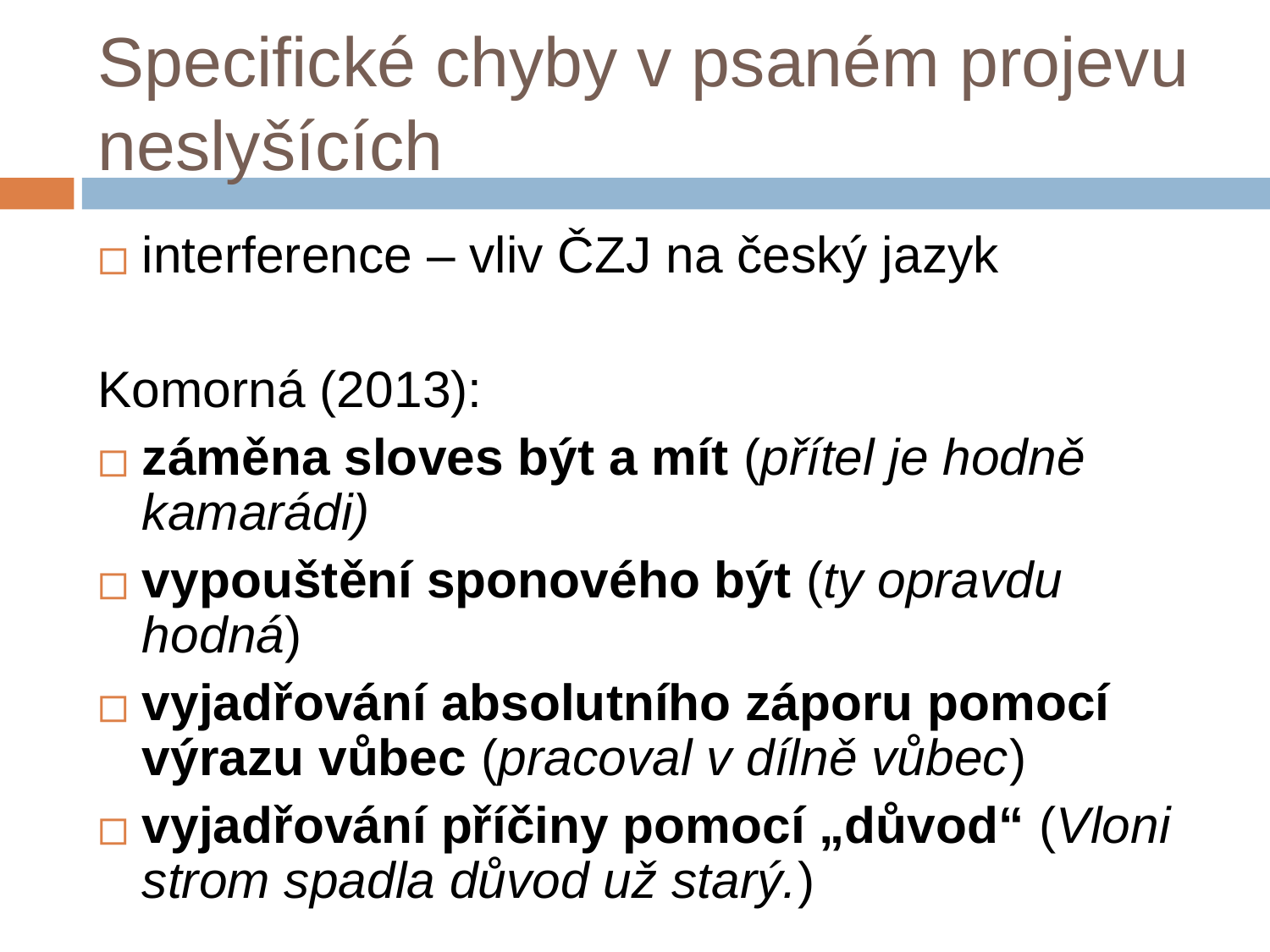

# Specifické chyby v psaném projevu neslyšících
interference – vliv ČZJ na český jazyk

Komorná (2013):
záměna sloves být a mít (přítel je hodně kamarádi)
vypouštění sponového být (ty opravdu hodná)
vyjadřování absolutního záporu pomocí výrazu vůbec (pracoval v dílně vůbec)
vyjadřování příčiny pomocí „důvod“ (Vloni strom spadla důvod už starý.)